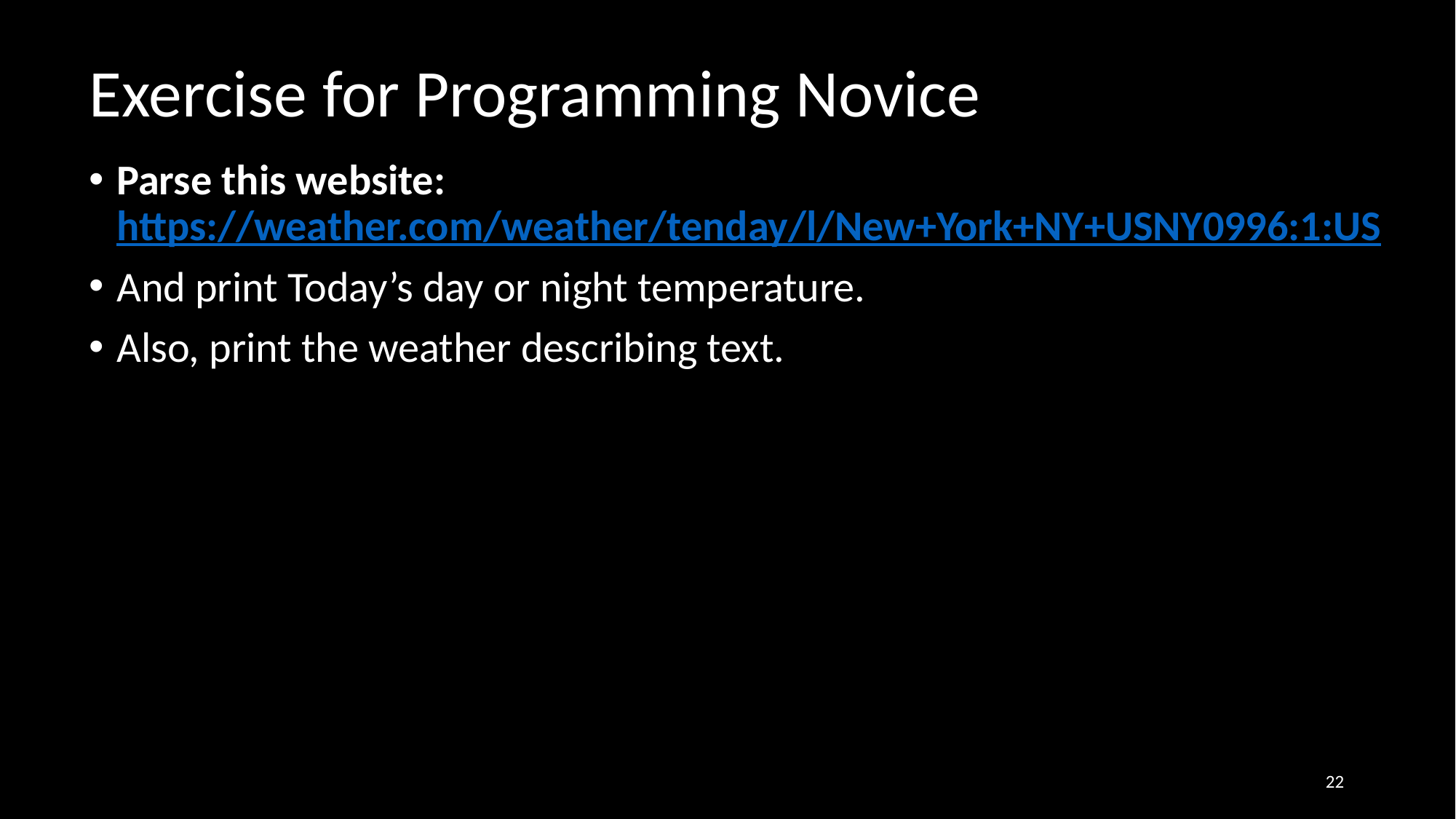

# Exercise for Programming Novice
Parse this website: https://weather.com/weather/tenday/l/New+York+NY+USNY0996:1:US
And print Today’s day or night temperature.
Also, print the weather describing text.
22